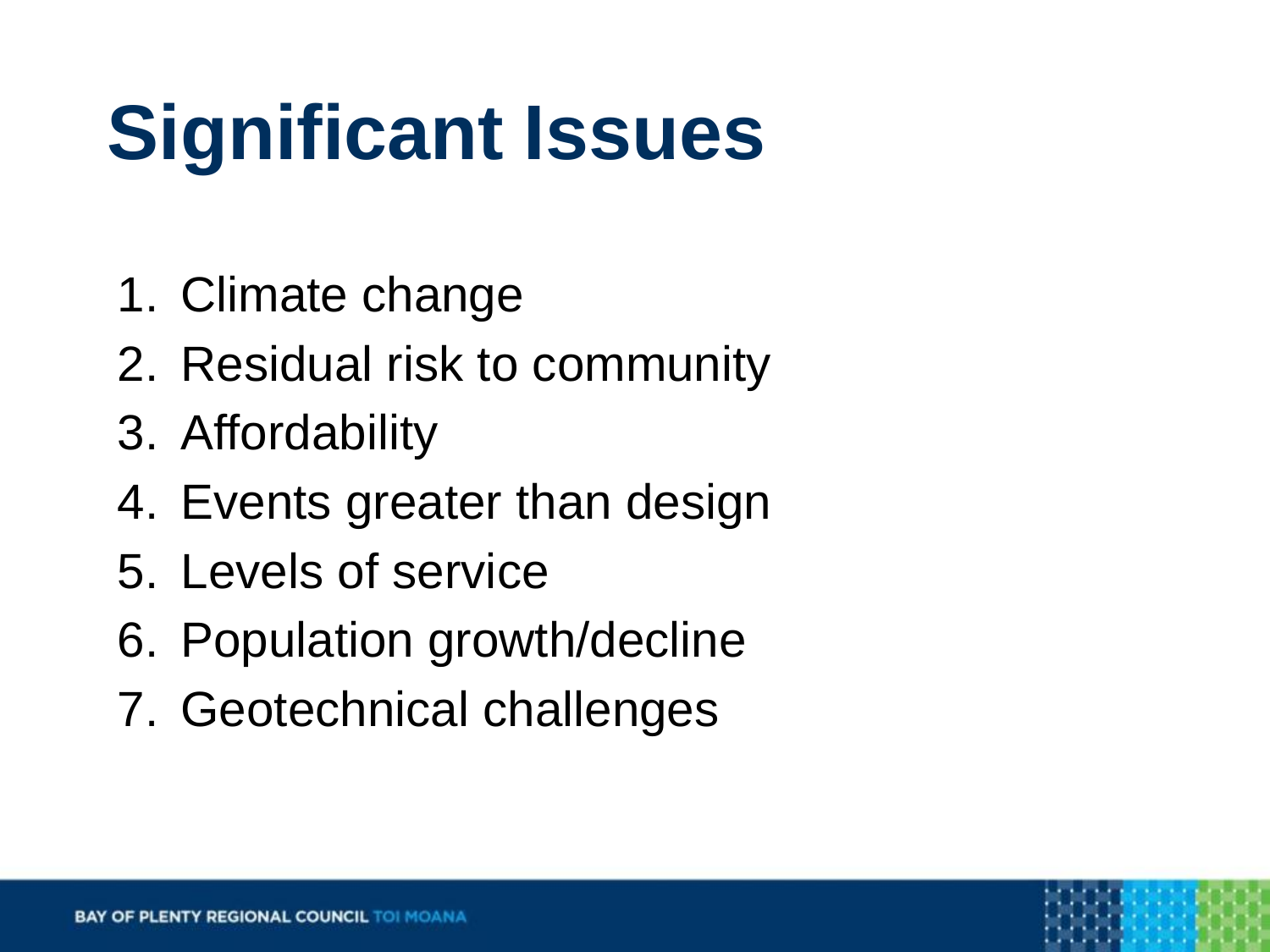

# Significant Issues
Climate change
Residual risk to community
Affordability
Events greater than design
Levels of service
Population growth/decline
Geotechnical challenges